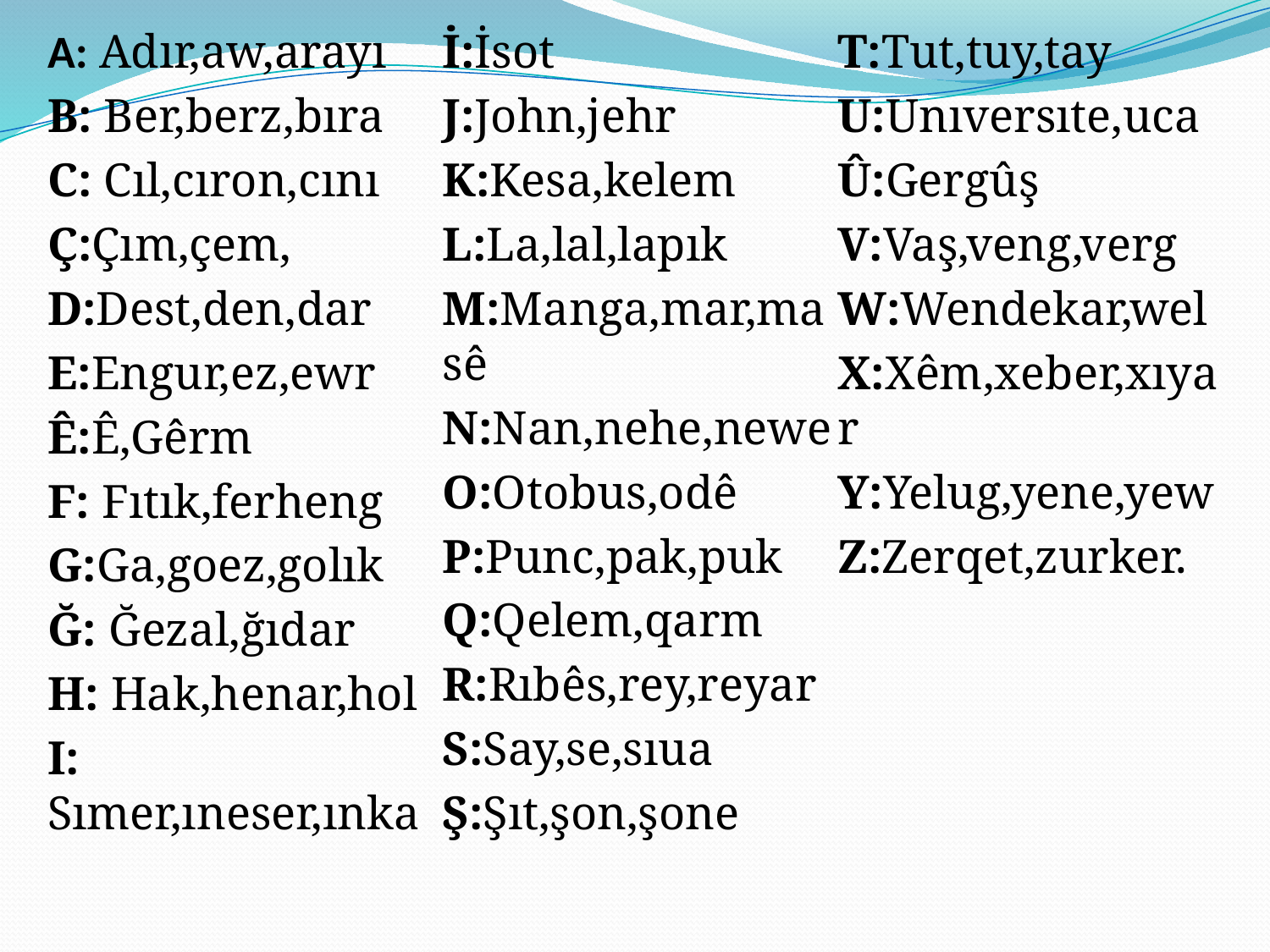

A: Adır,aw,arayı
B: Ber,berz,bıra
C: Cıl,cıron,cını
Ç:Çım,çem,
D:Dest,den,dar
E:Engur,ez,ewr
Ê:Ê,Gêrm
F: Fıtık,ferheng
G:Ga,goez,golık
Ğ: Ğezal,ğıdar
H: Hak,henar,hol
I: Sımer,ıneser,ınka
İ:İsot
J:John,jehr
K:Kesa,kelem
L:La,lal,lapık
M:Manga,mar,masê
N:Nan,nehe,newe
O:Otobus,odê
P:Punc,pak,puk
Q:Qelem,qarm
R:Rıbês,rey,reyar
S:Say,se,sıua
Ş:Şıt,şon,şone
T:Tut,tuy,tay
U:Unıversıte,uca
Û:Gergûş
V:Vaş,veng,verg
W:Wendekar,wel
X:Xêm,xeber,xıyar
Y:Yelug,yene,yew
Z:Zerqet,zurker.